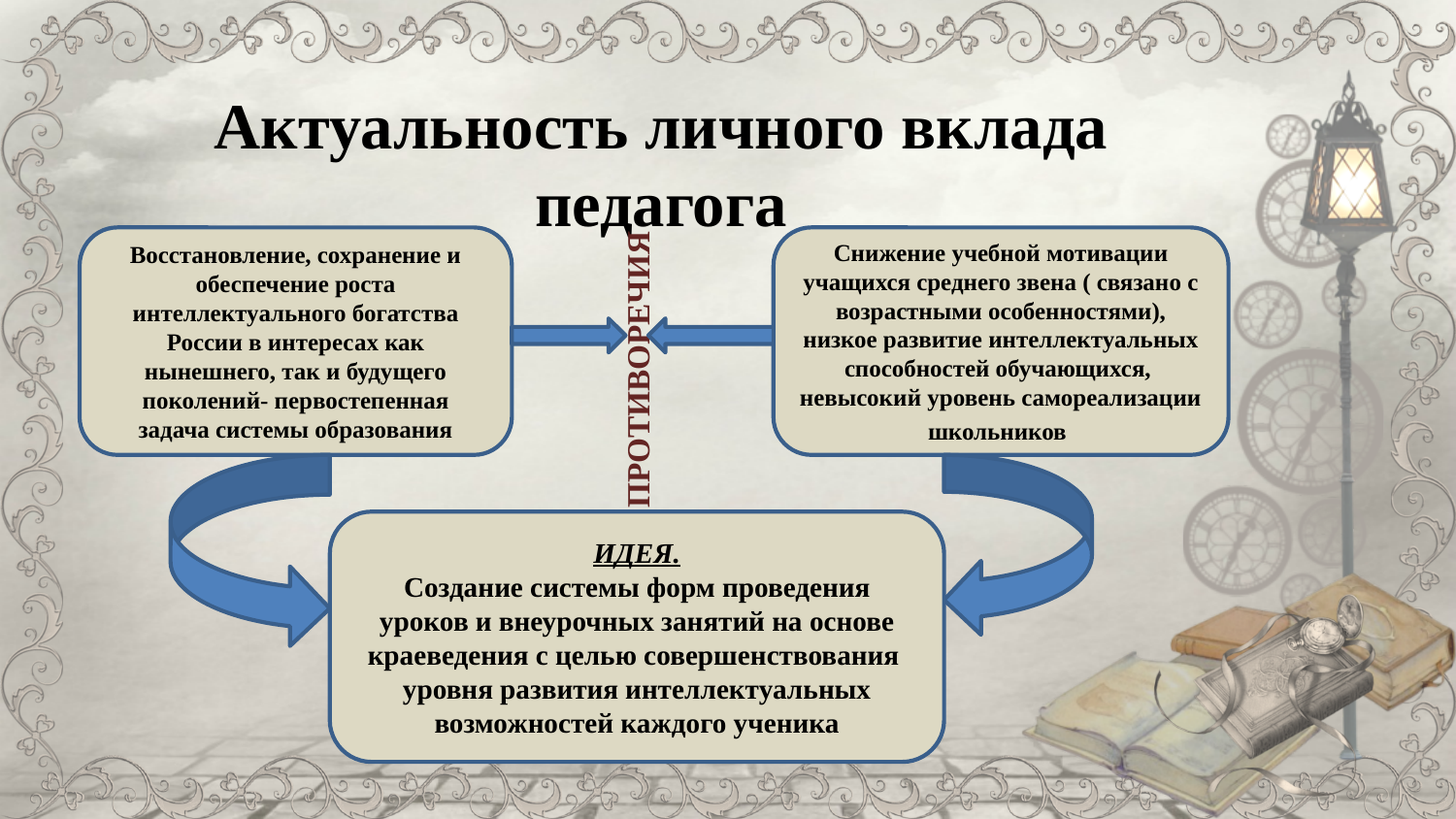

Актуальность личного вклада педагога
Восстановление, сохранение и обеспечение роста интеллектуального богатства России в интересах как нынешнего, так и будущего поколений- первостепенная задача системы образования
Снижение учебной мотивации учащихся среднего звена ( связано с возрастными особенностями),
низкое развитие интеллектуальных способностей обучающихся,
невысокий уровень самореализации школьников

ПРОТИВОРЕЧИЯ

ИДЕЯ.
Создание системы форм проведения уроков и внеурочных занятий на основе краеведения с целью совершенствования  уровня развития интеллектуальных возможностей каждого ученика